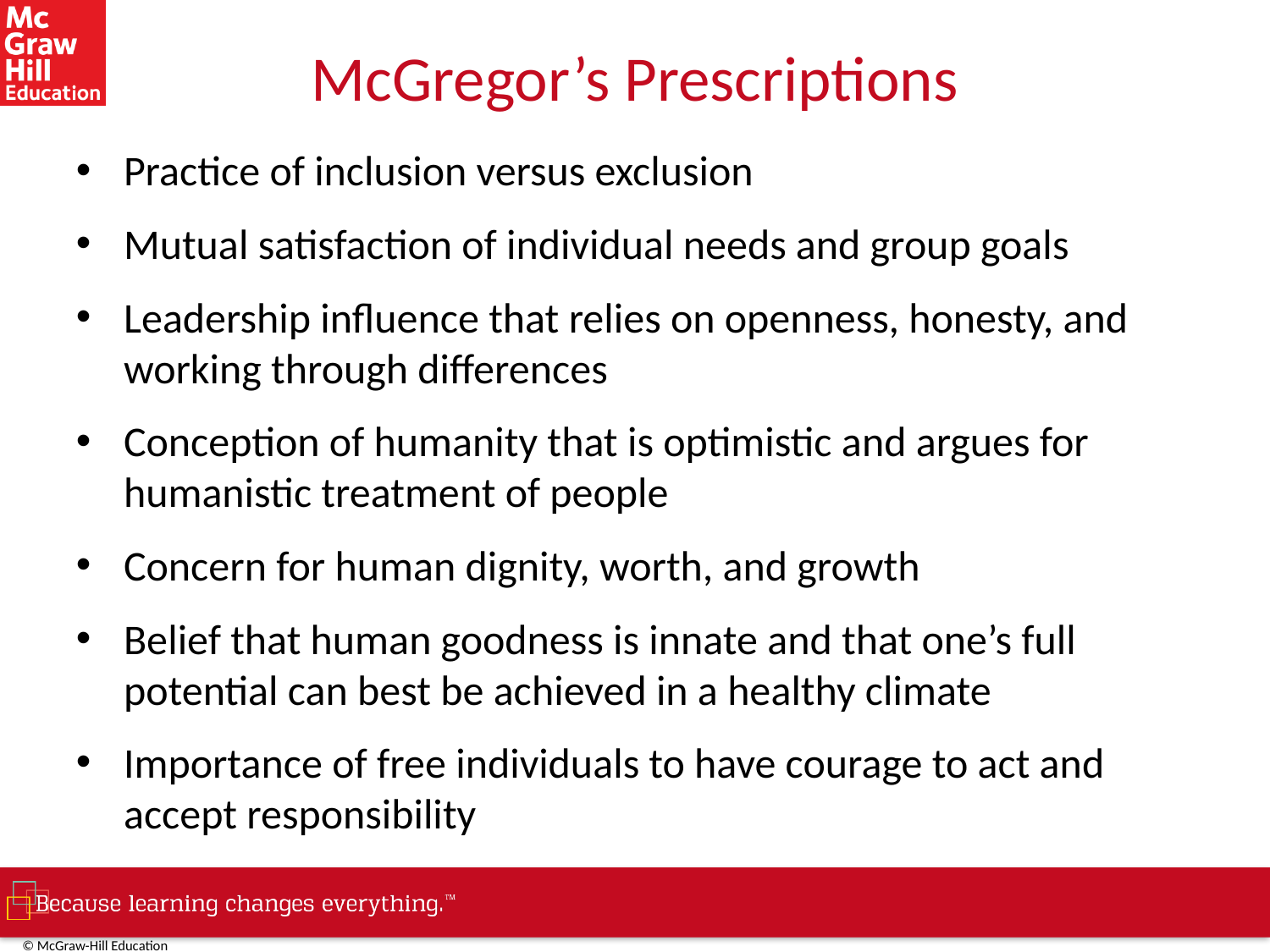

# McGregor’s Prescriptions
Practice of inclusion versus exclusion
Mutual satisfaction of individual needs and group goals
Leadership influence that relies on openness, honesty, and working through differences
Conception of humanity that is optimistic and argues for humanistic treatment of people
Concern for human dignity, worth, and growth
Belief that human goodness is innate and that one’s full potential can best be achieved in a healthy climate
Importance of free individuals to have courage to act and accept responsibility